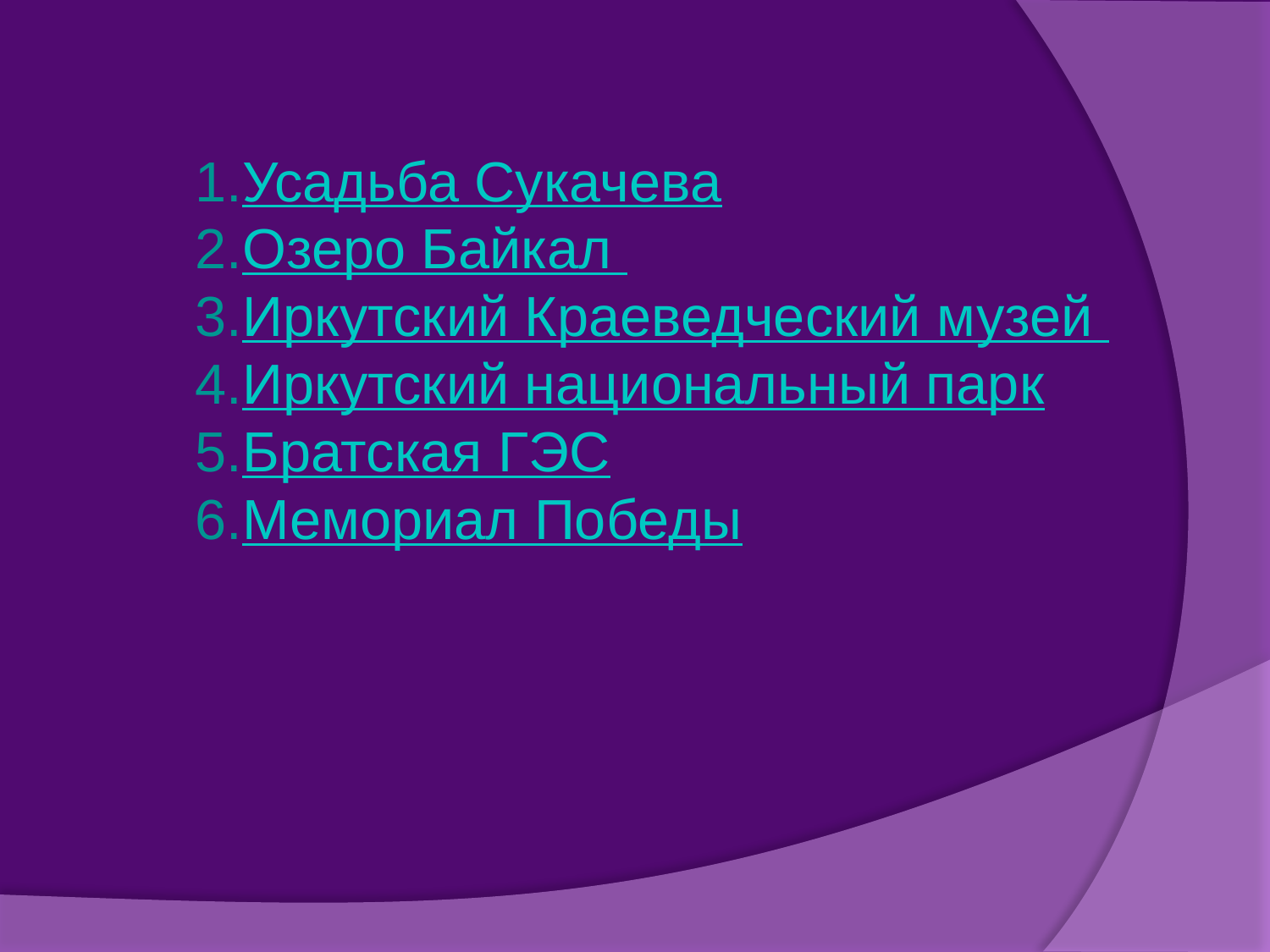

Усадьба Сукачева
Озеро Байкал
Иркутский Краеведческий музей
Иркутский национальный парк
Братская ГЭС
Мемориал Победы